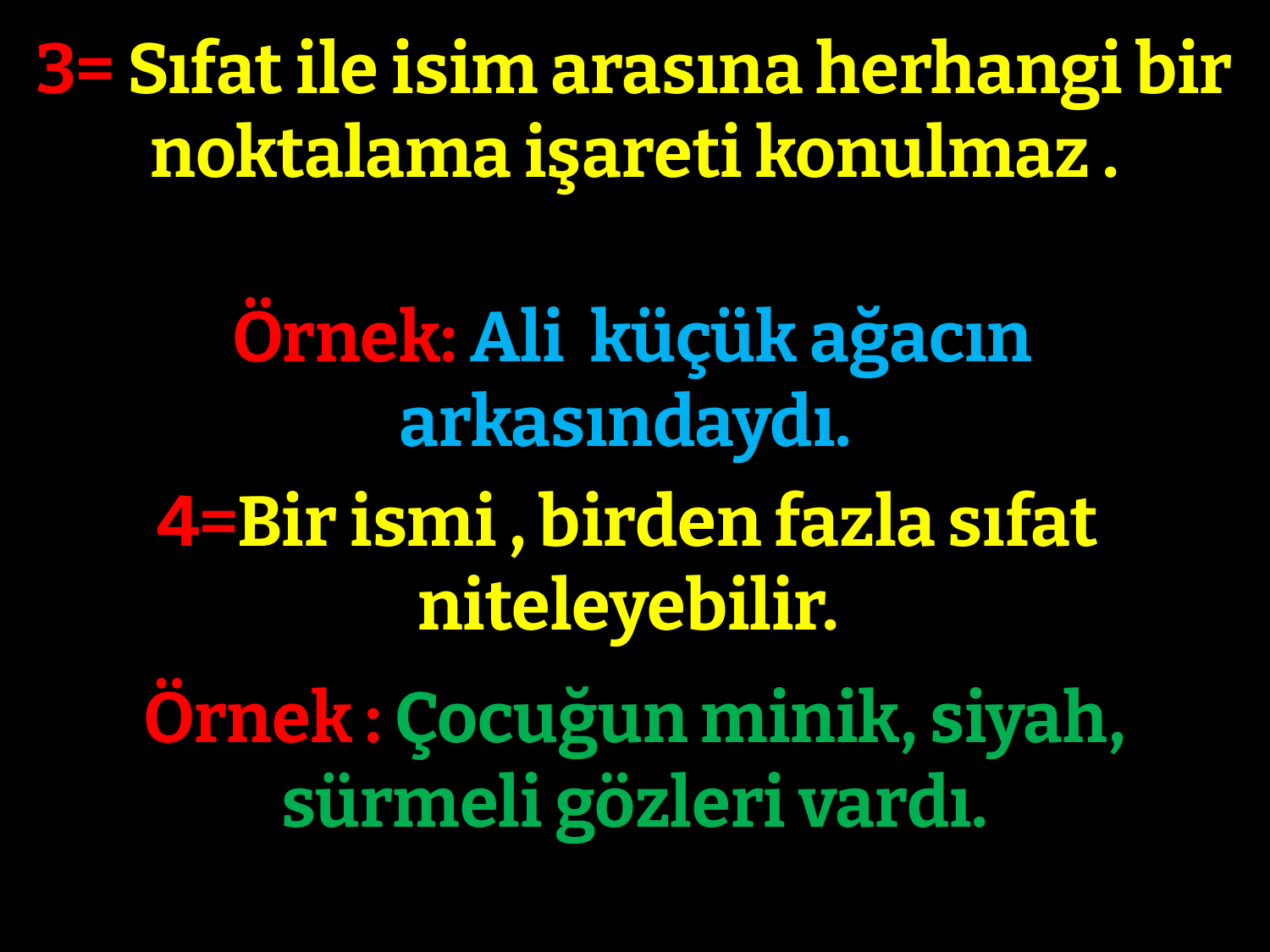

3= Sıfat ile isim arasına herhangi bir noktalama işareti konulmaz .
Örnek: Ali  küçük ağacın arkasındaydı.
#
4=Bir ismi , birden fazla sıfat niteleyebilir.

Örnek : Çocuğun minik, siyah, sürmeli gözleri vardı.